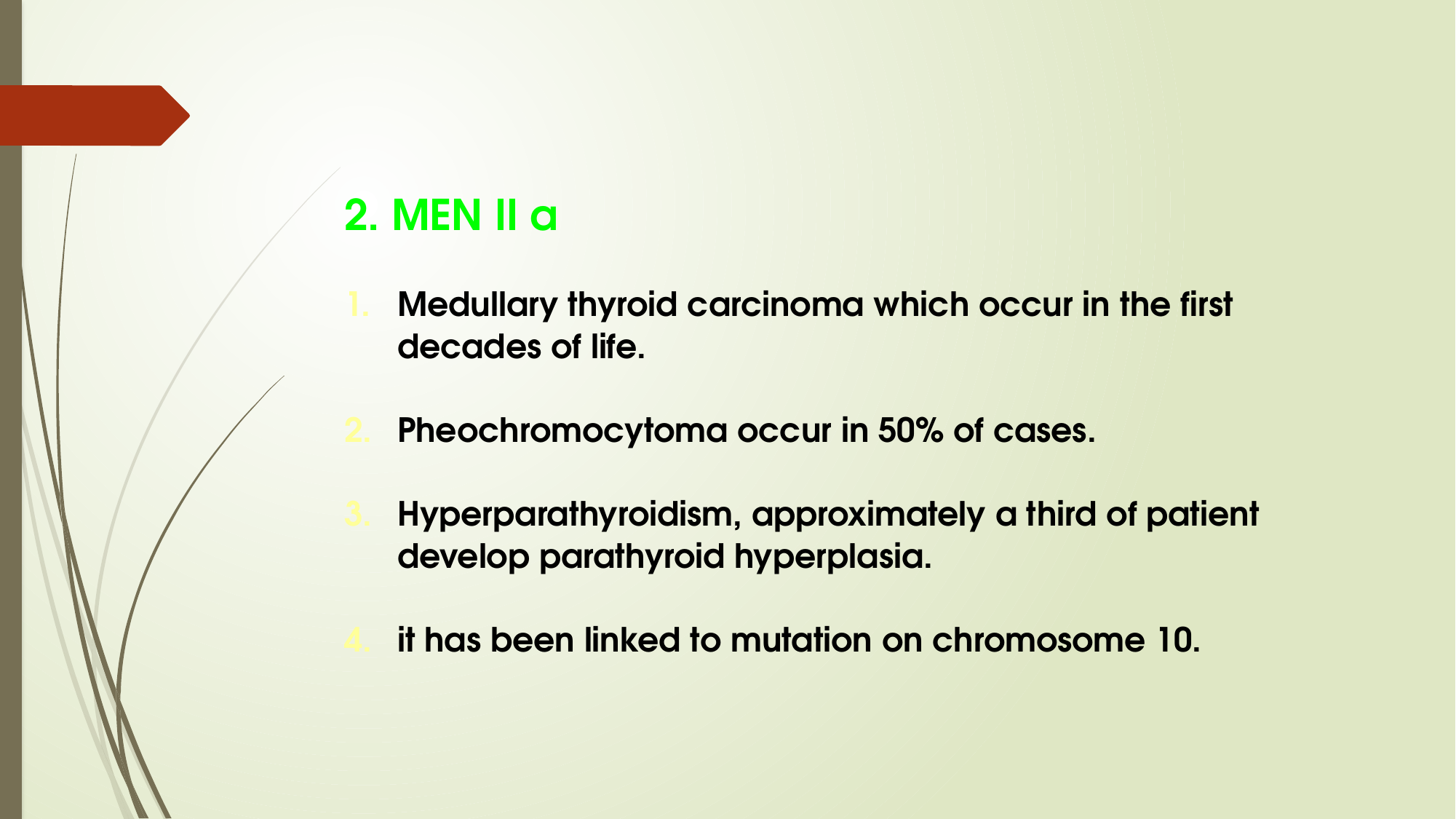

2. MEN II a

Medullary thyroid carcinoma which occur in the first decades of life.

Pheochromocytoma occur in 50% of cases.

Hyperparathyroidism, approximately a third of patient develop parathyroid hyperplasia.

it has been linked to mutation on chromosome 10.